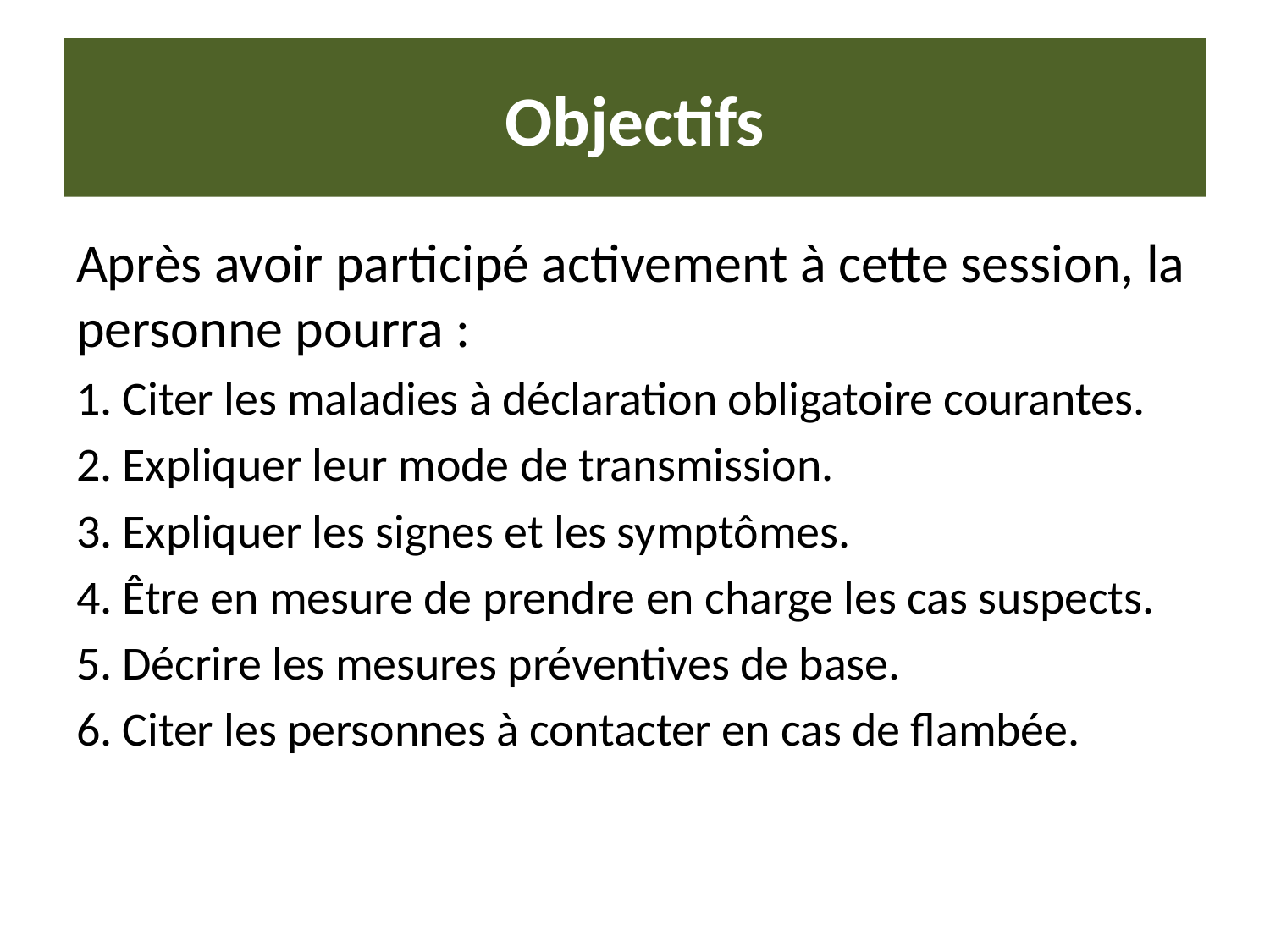

# Objectifs
Après avoir participé activement à cette session, la personne pourra :
1. Citer les maladies à déclaration obligatoire courantes.
2. Expliquer leur mode de transmission.
3. Expliquer les signes et les symptômes.
4. Être en mesure de prendre en charge les cas suspects.
5. Décrire les mesures préventives de base.
6. Citer les personnes à contacter en cas de flambée.